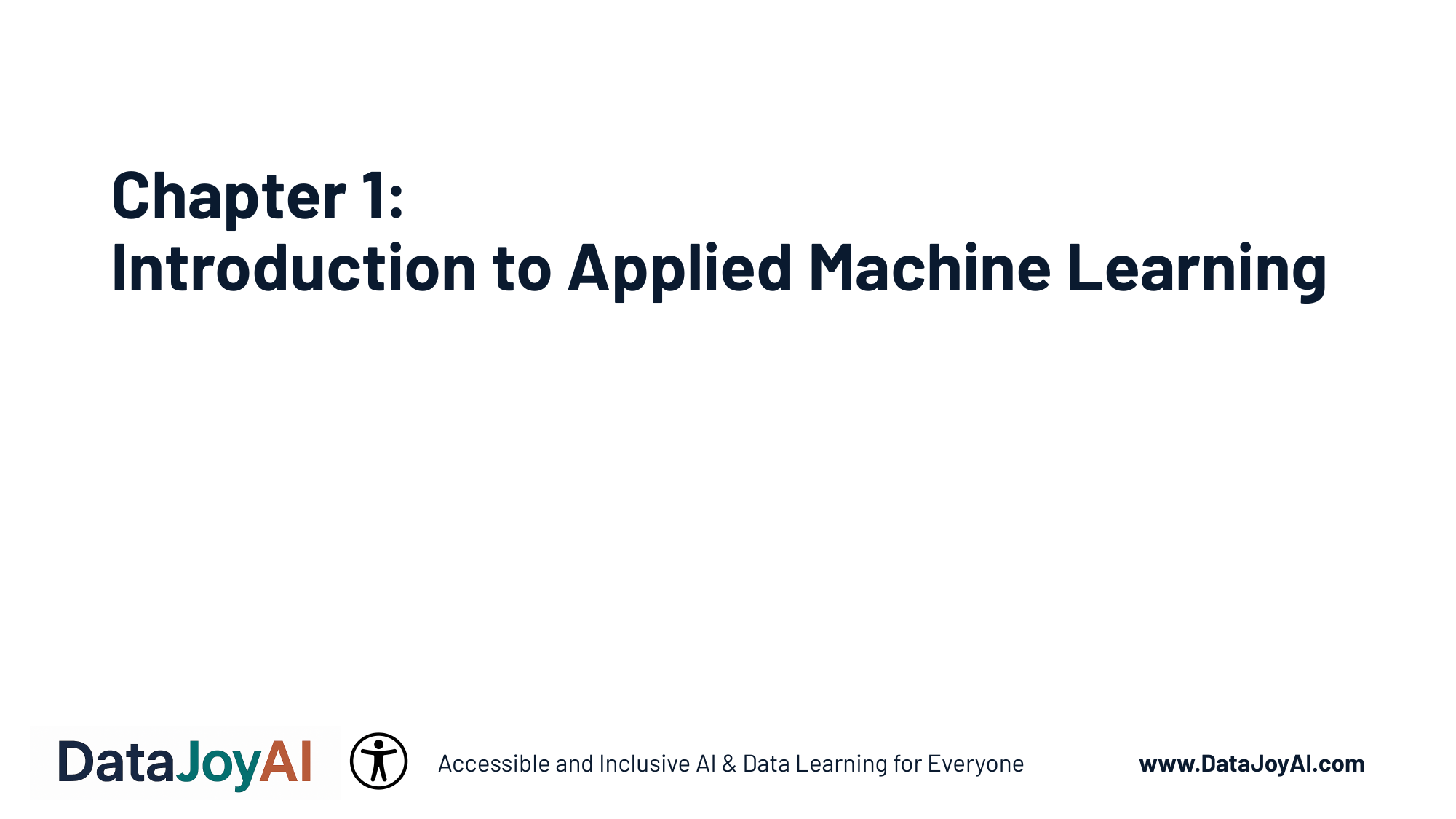

# Chapter 1: Introduction to Applied Machine Learning